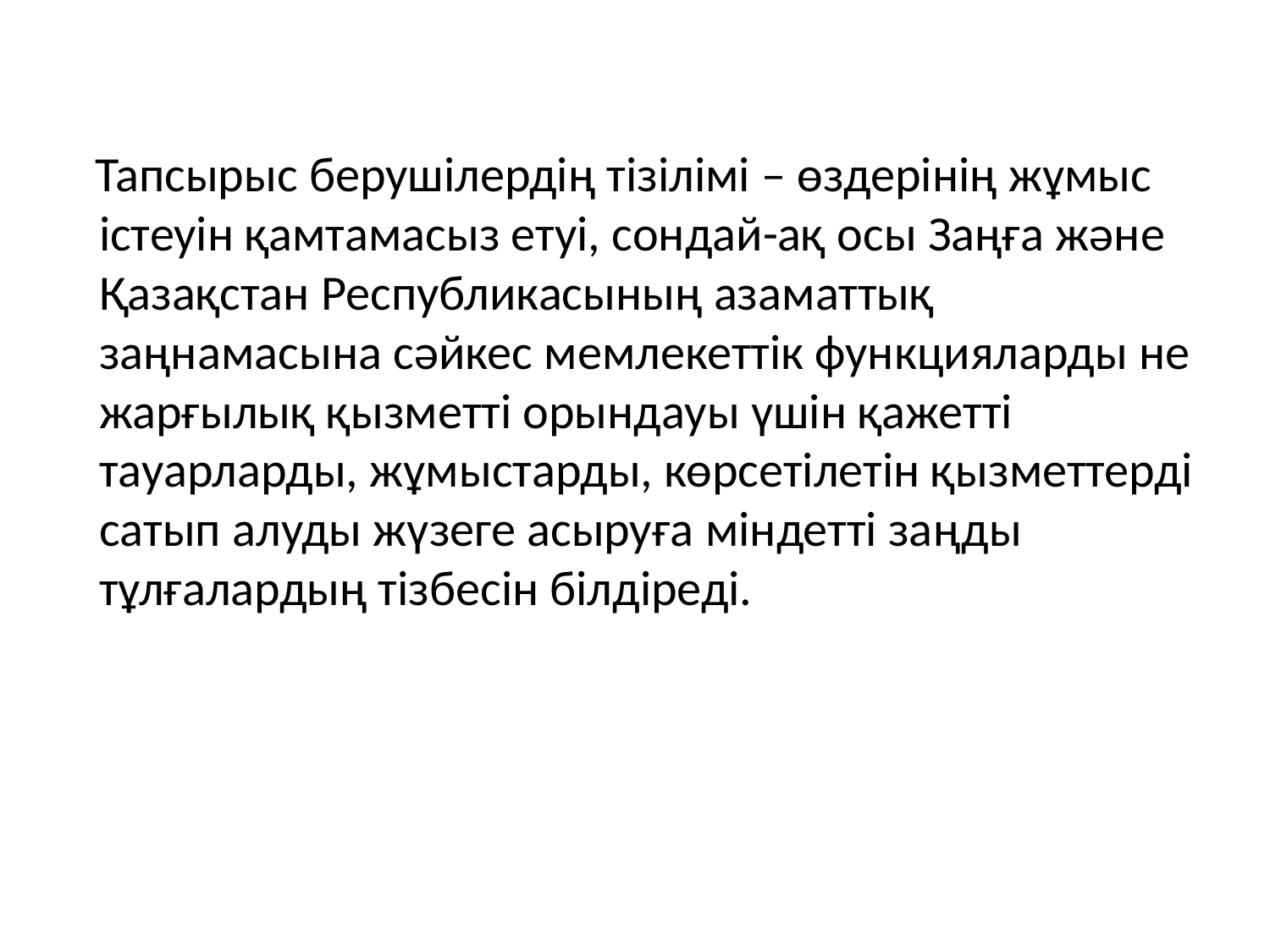

Тапсырыс берушілердің тізілімі – өздерінің жұмыс істеуін қамтамасыз етуі, сондай-ақ осы Заңға және Қазақстан Республикасының азаматтық заңнамасына сәйкес мемлекеттік функцияларды не жарғылық қызметті орындауы үшін қажетті тауарларды, жұмыстарды, көрсетілетін қызметтерді сатып алуды жүзеге асыруға міндетті заңды тұлғалардың тізбесін білдіреді.